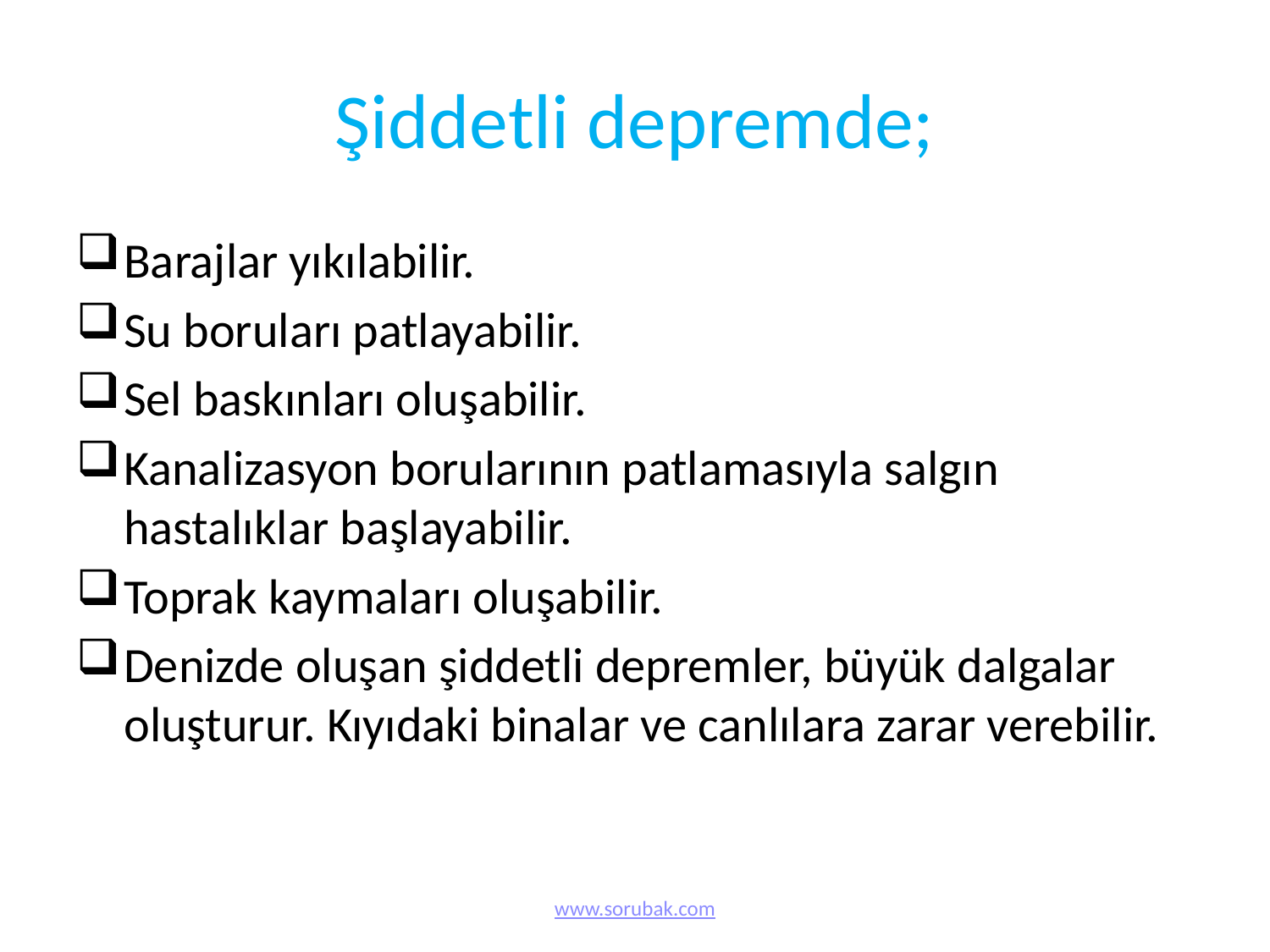

# Şiddetli depremde;
Barajlar yıkılabilir.
Su boruları patlayabilir.
Sel baskınları oluşabilir.
Kanalizasyon borularının patlamasıyla salgın hastalıklar başlayabilir.
Toprak kaymaları oluşabilir.
Denizde oluşan şiddetli depremler, büyük dalgalar oluşturur. Kıyıdaki binalar ve canlılara zarar verebilir.
www.sorubak.com